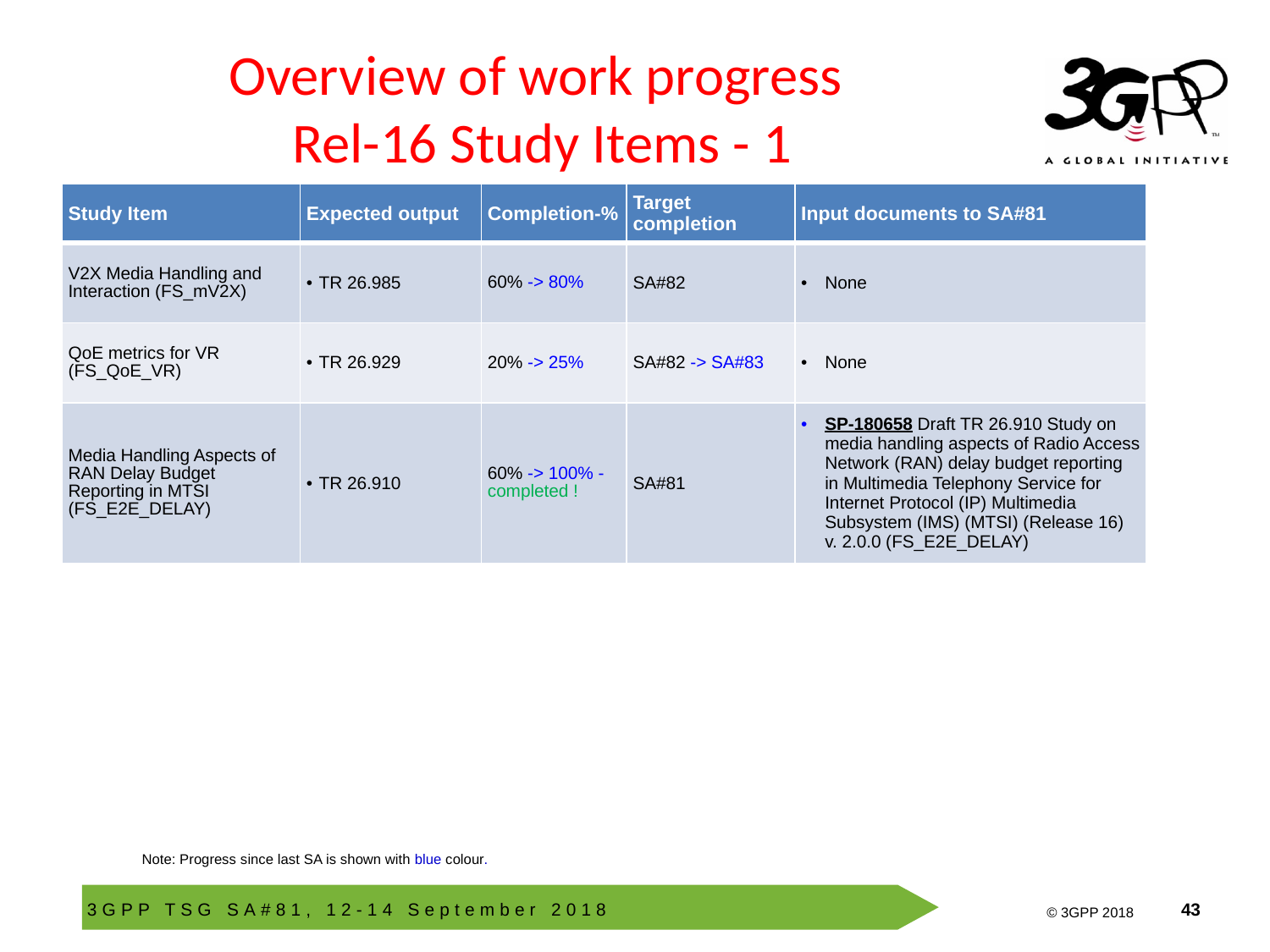

# Overview of work progress Rel-16 Study Items - 1
| Study Item | Expected output | Completion-% | Target completion | Input documents to SA#81 |
| --- | --- | --- | --- | --- |
| V2X Media Handling and Interaction (FS\_mV2X) | TR 26.985 | 60% -> 80% | SA#82 | None |
| QoE metrics for VR (FS\_QoE\_VR) | TR 26.929 | 20% -> 25% | SA#82 -> SA#83 | None |
| Media Handling Aspects of RAN Delay Budget Reporting in MTSI (FS\_E2E\_DELAY) | TR 26.910 | 60% -> 100% - completed ! | SA#81 | SP-180658 Draft TR 26.910 Study on media handling aspects of Radio Access Network (RAN) delay budget reporting in Multimedia Telephony Service for Internet Protocol (IP) Multimedia Subsystem (IMS) (MTSI) (Release 16) v. 2.0.0 (FS\_E2E\_DELAY) |

Note: Progress since last SA is shown with blue colour.